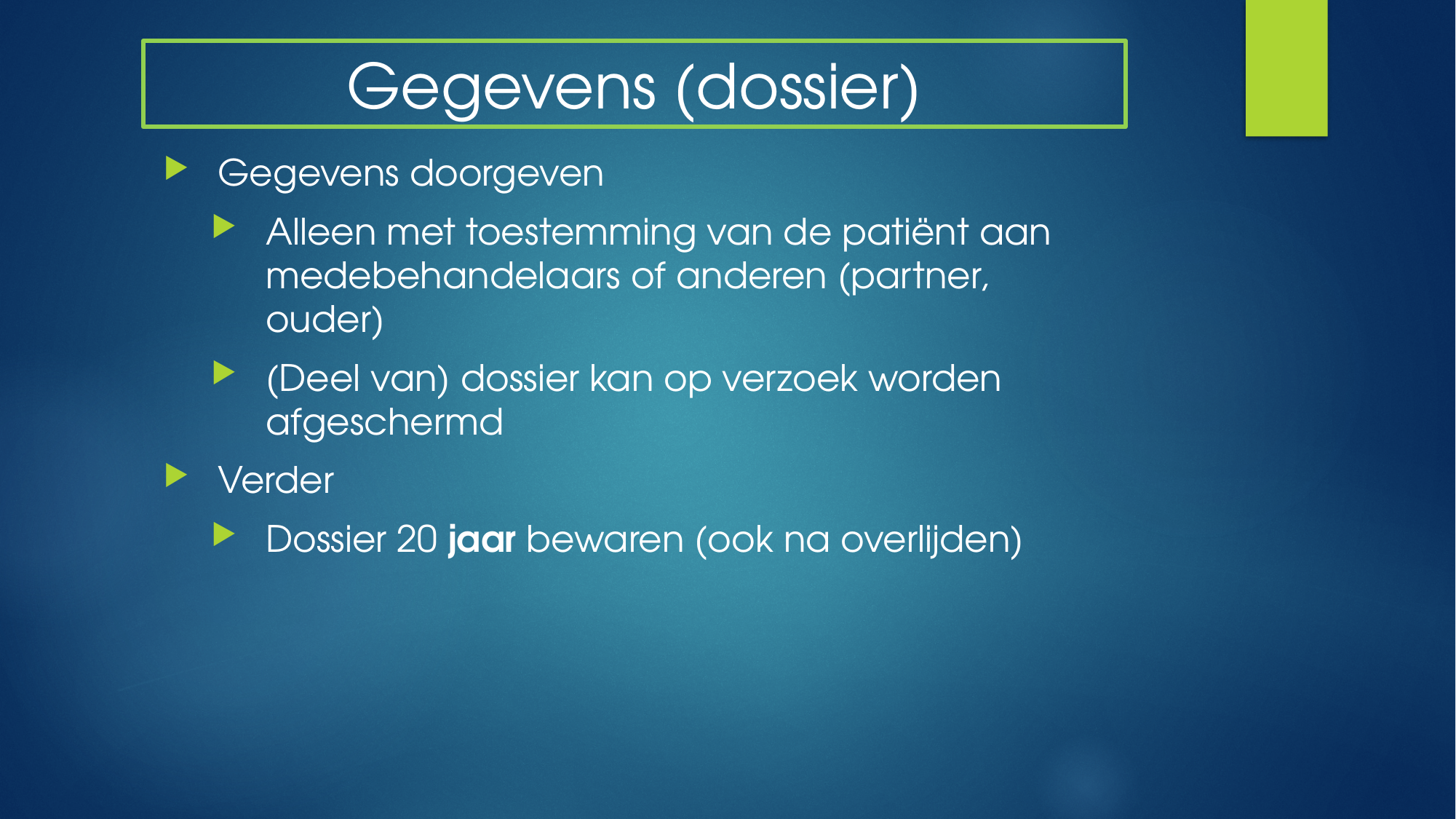

Gegevens (dossier)
Gegevens doorgeven
Alleen met toestemming van de patiënt aan medebehandelaars of anderen (partner, ouder)
(Deel van) dossier kan op verzoek worden afgeschermd
Verder
Dossier 20 jaar bewaren (ook na overlijden)